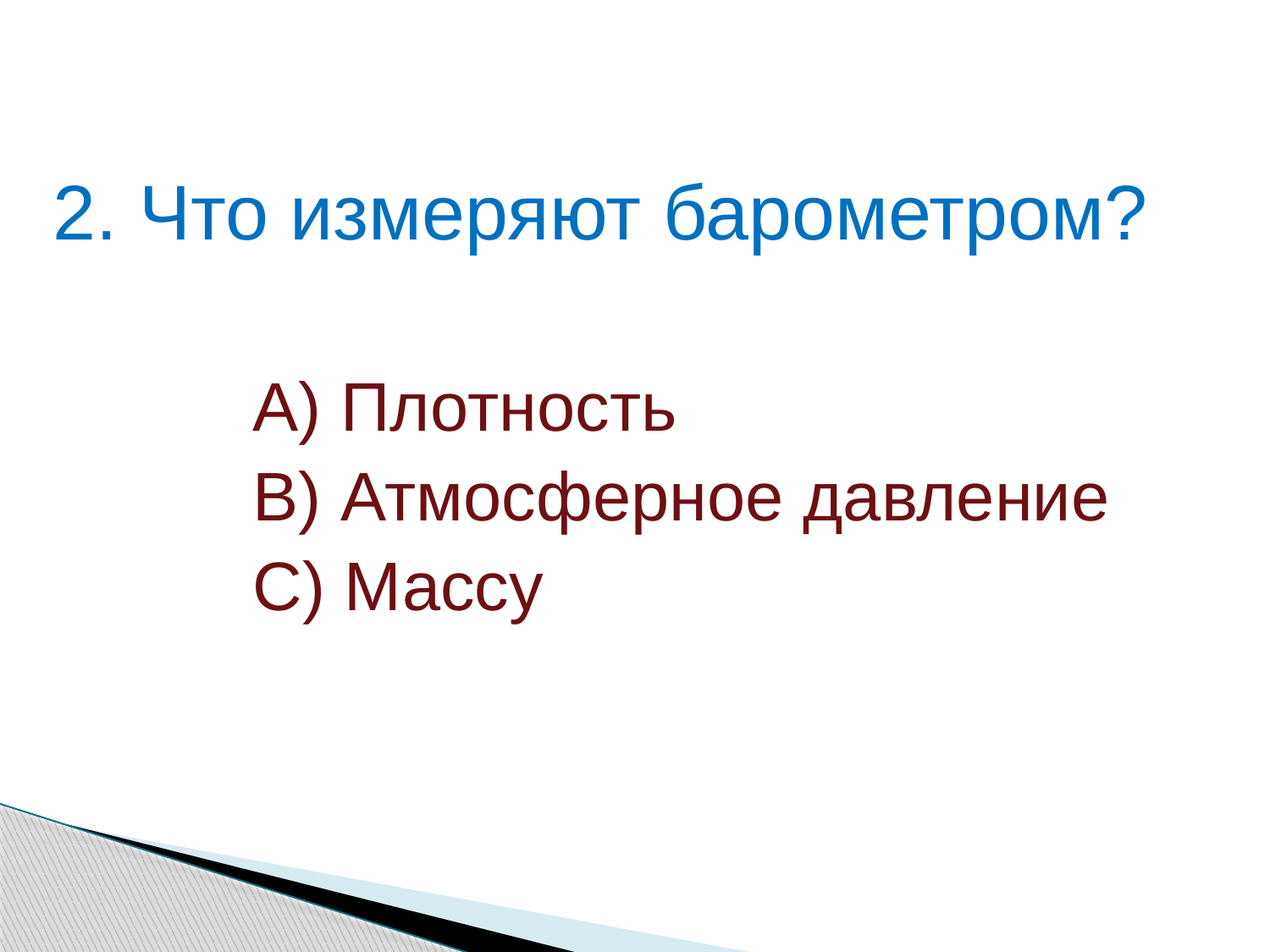

2. Что измеряют барометром?

A) Плотность
B) Атмосферное давление
C) Массу